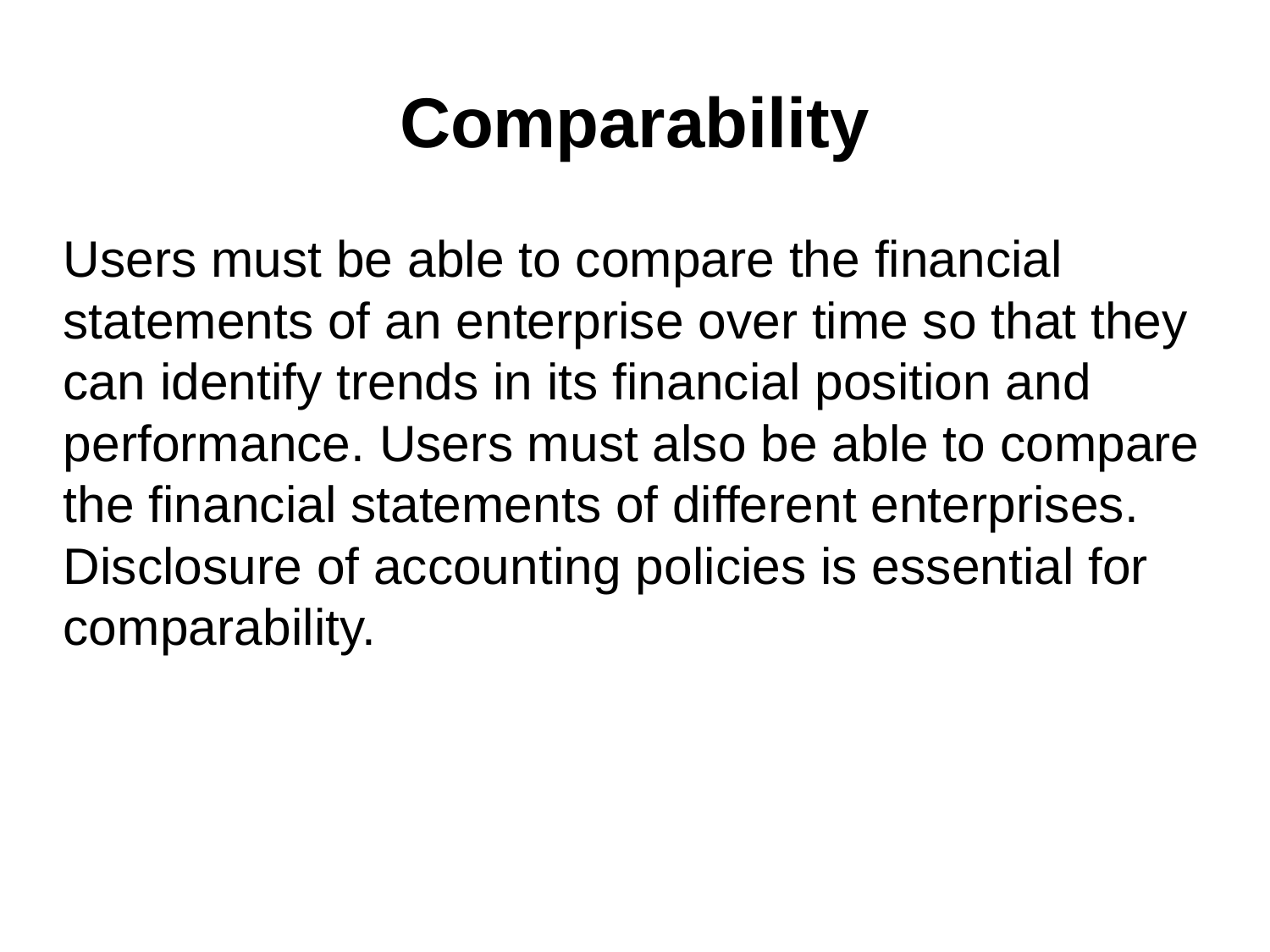

Comparability
Users must be able to compare the financial statements of an enterprise over time so that they can identify trends in its financial position and performance. Users must also be able to compare the financial statements of different enterprises. Disclosure of accounting policies is essential for comparability.